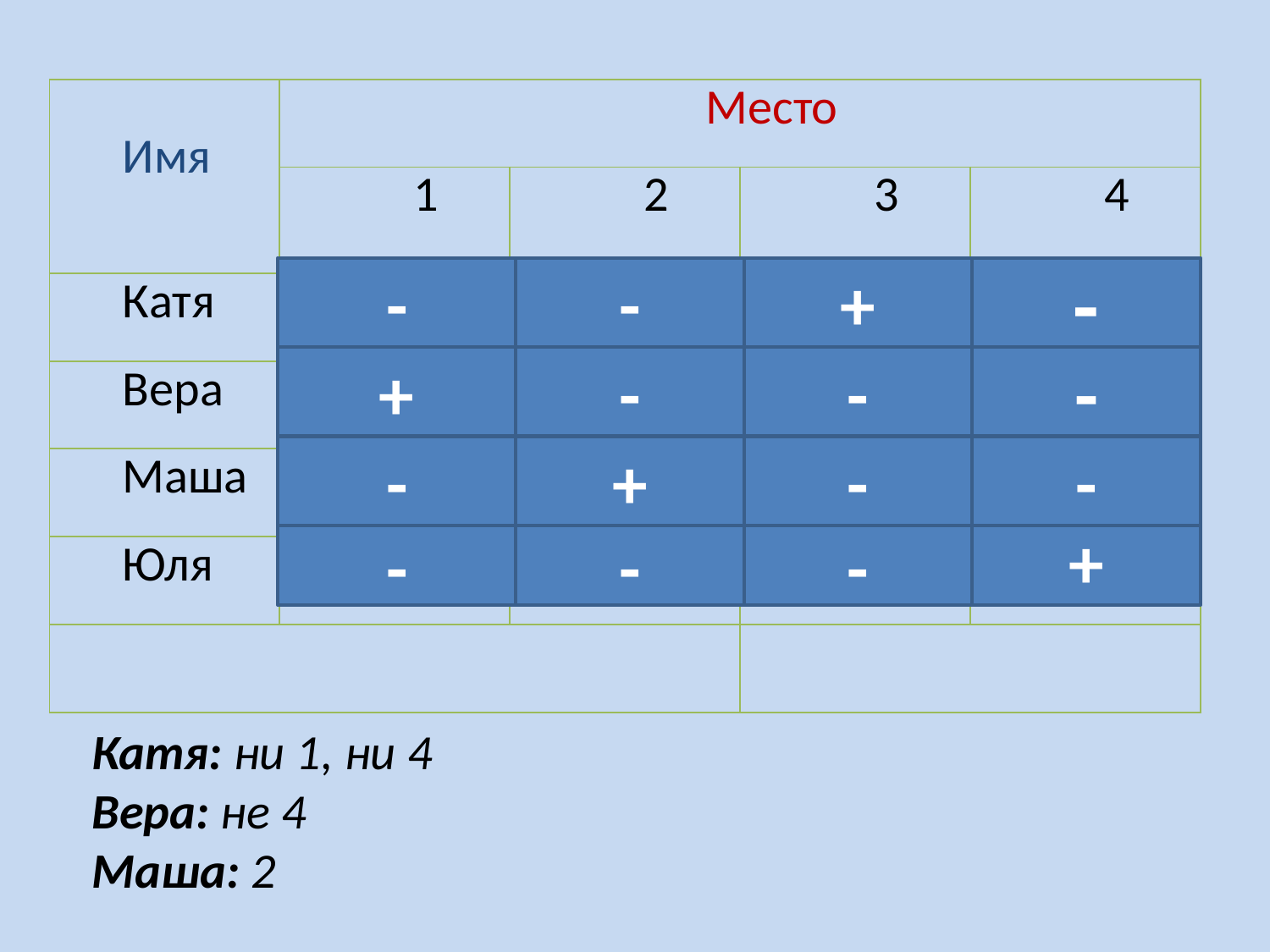

| Имя | Место |  |  |  |
| --- | --- | --- | --- | --- |
|  | 1 | 2 | 3 | 4 |
| Катя |  |  |  |  |
| Вера |  |  |  |  |
| Маша |  |  |  |  |
| Юля |  |  |  |  |
|  |  |  |  |  |
-
-
+
-
+
-
-
-
-
+
-
-
+
-
-
-
Катя: ни 1, ни 4
Вера: не 4
Маша: 2